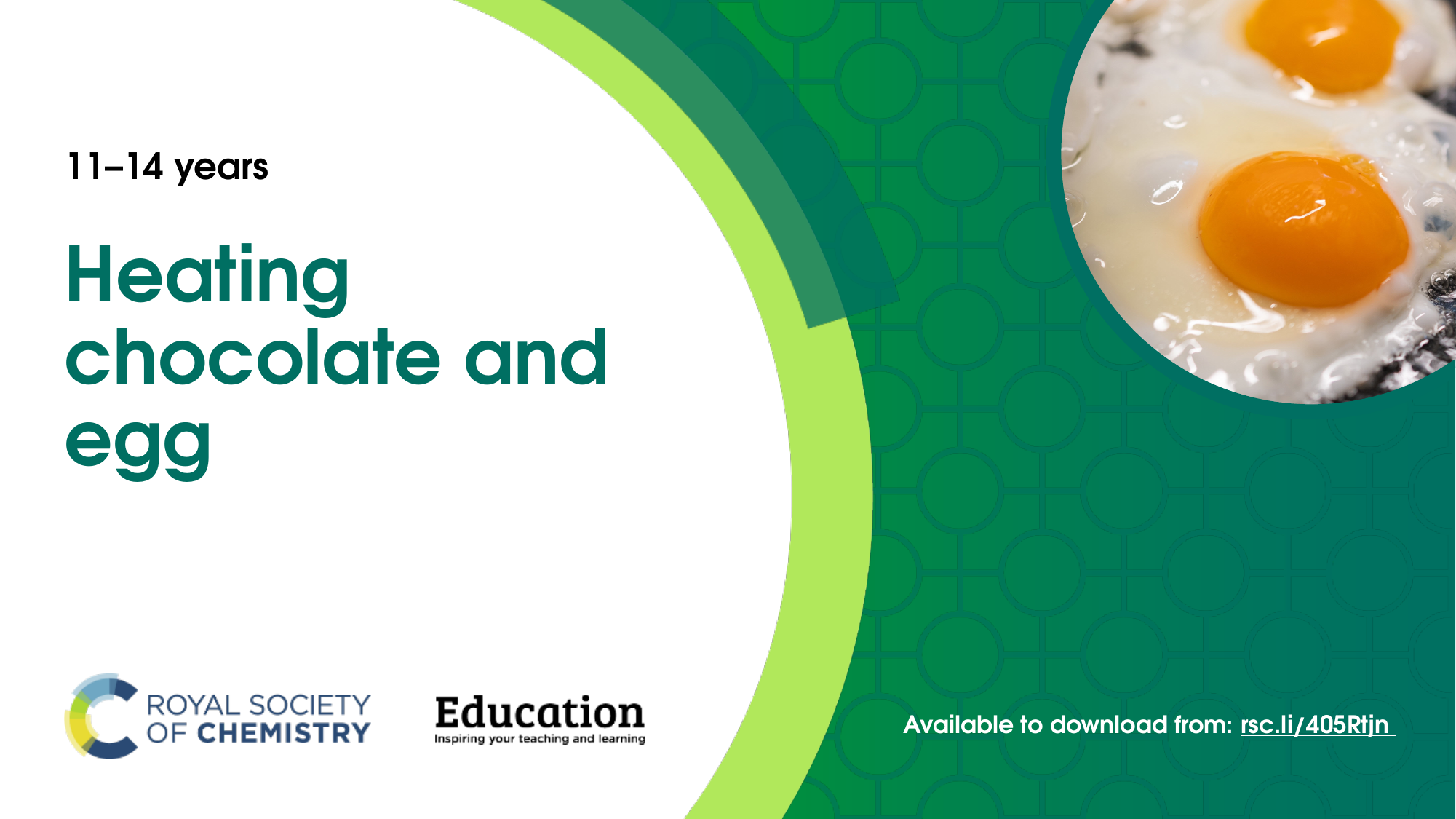

# 11–14 years
Heating chocolate and egg
Available to download from: rsc.li/405Rtjn